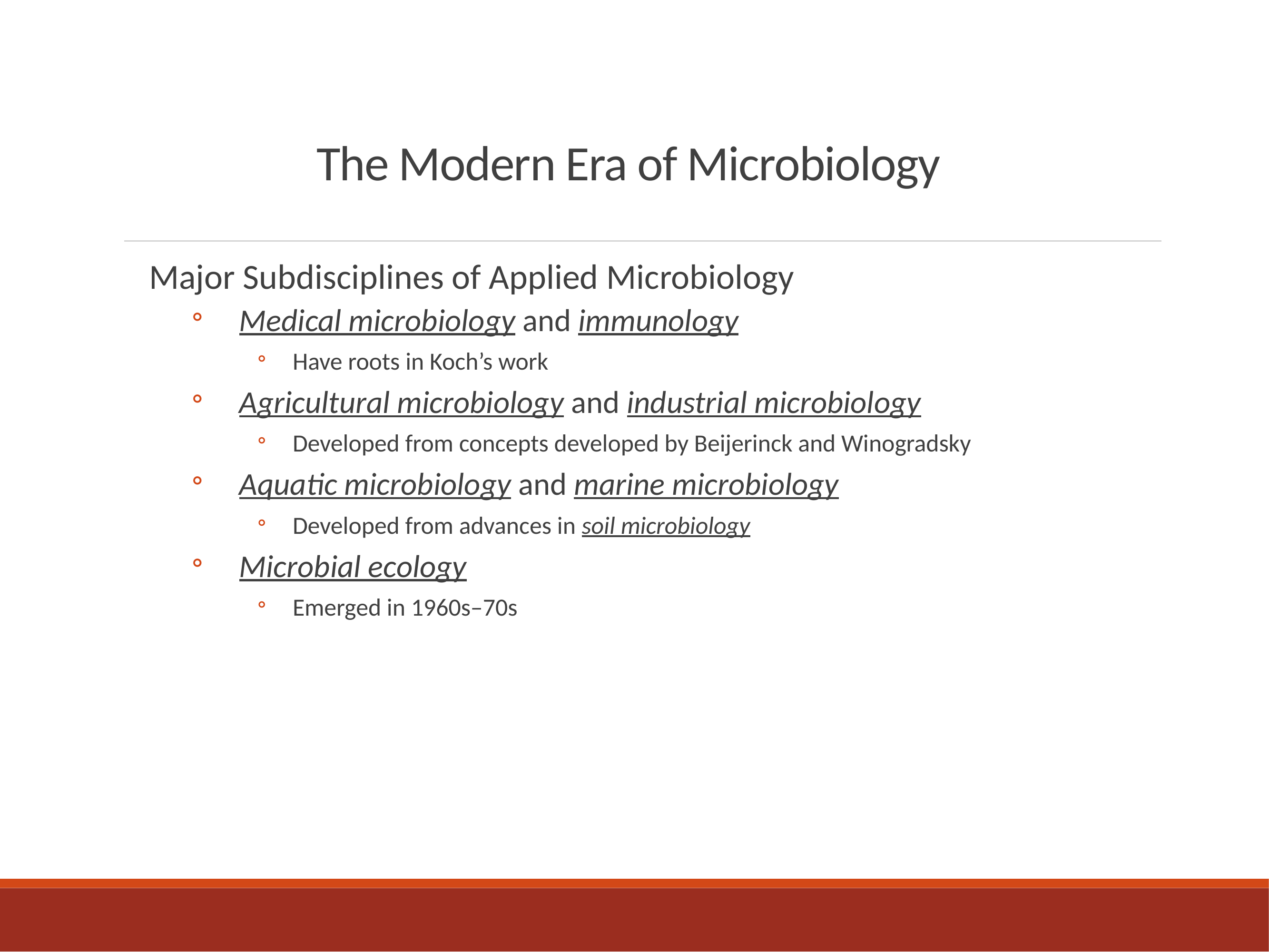

# The Modern Era of Microbiology
Major Subdisciplines of Applied Microbiology
Medical microbiology and immunology
Have roots in Koch’s work
Agricultural microbiology and industrial microbiology
Developed from concepts developed by Beijerinck and Winogradsky
Aquatic microbiology and marine microbiology
Developed from advances in soil microbiology
Microbial ecology
Emerged in 1960s–70s